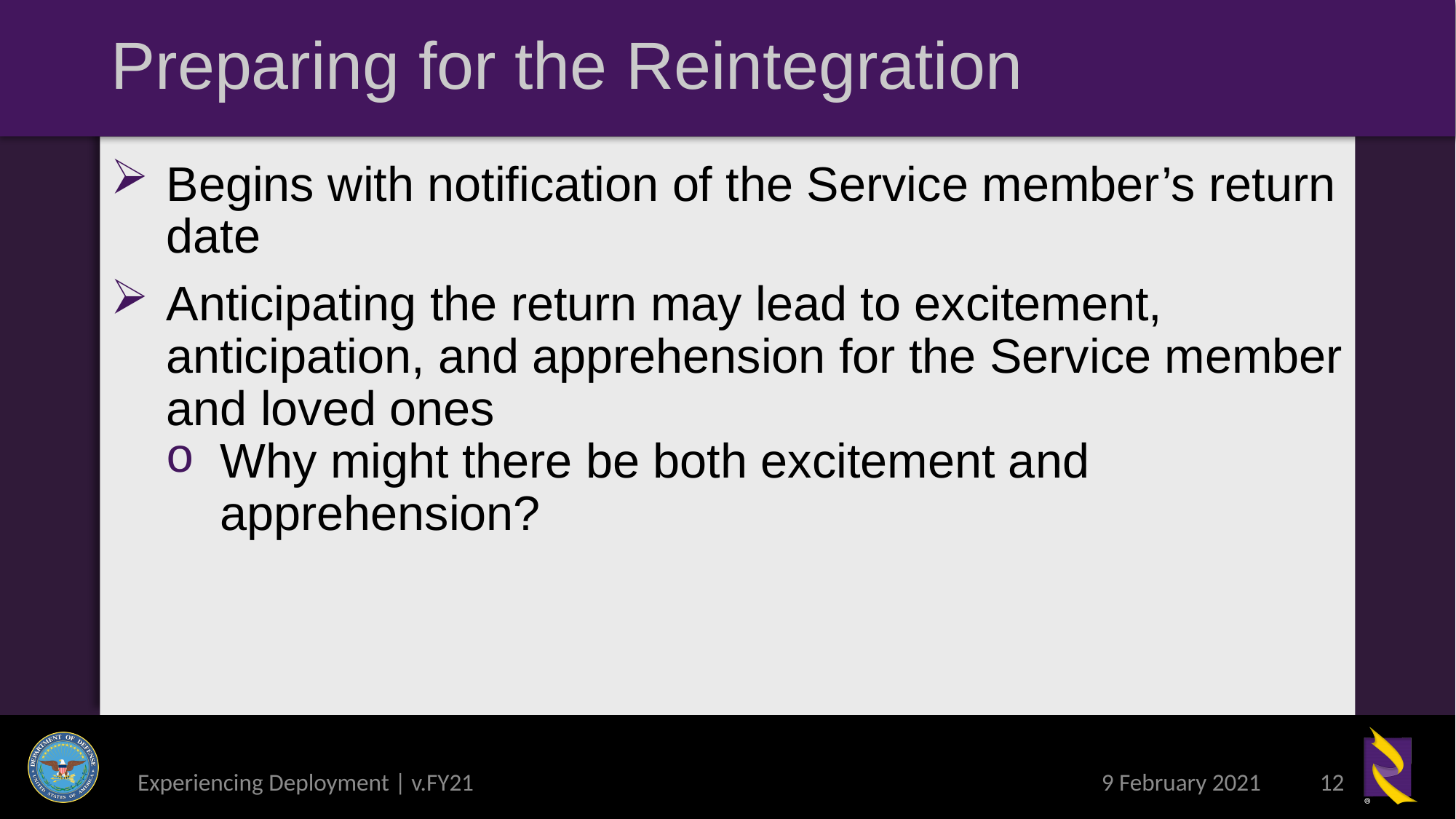

# Preparing for the Reintegration
Begins with notification of the Service member’s return date
Anticipating the return may lead to excitement, anticipation, and apprehension for the Service member and loved ones
Why might there be both excitement and apprehension?
Experiencing Deployment | v.FY21
9 February 2021
12